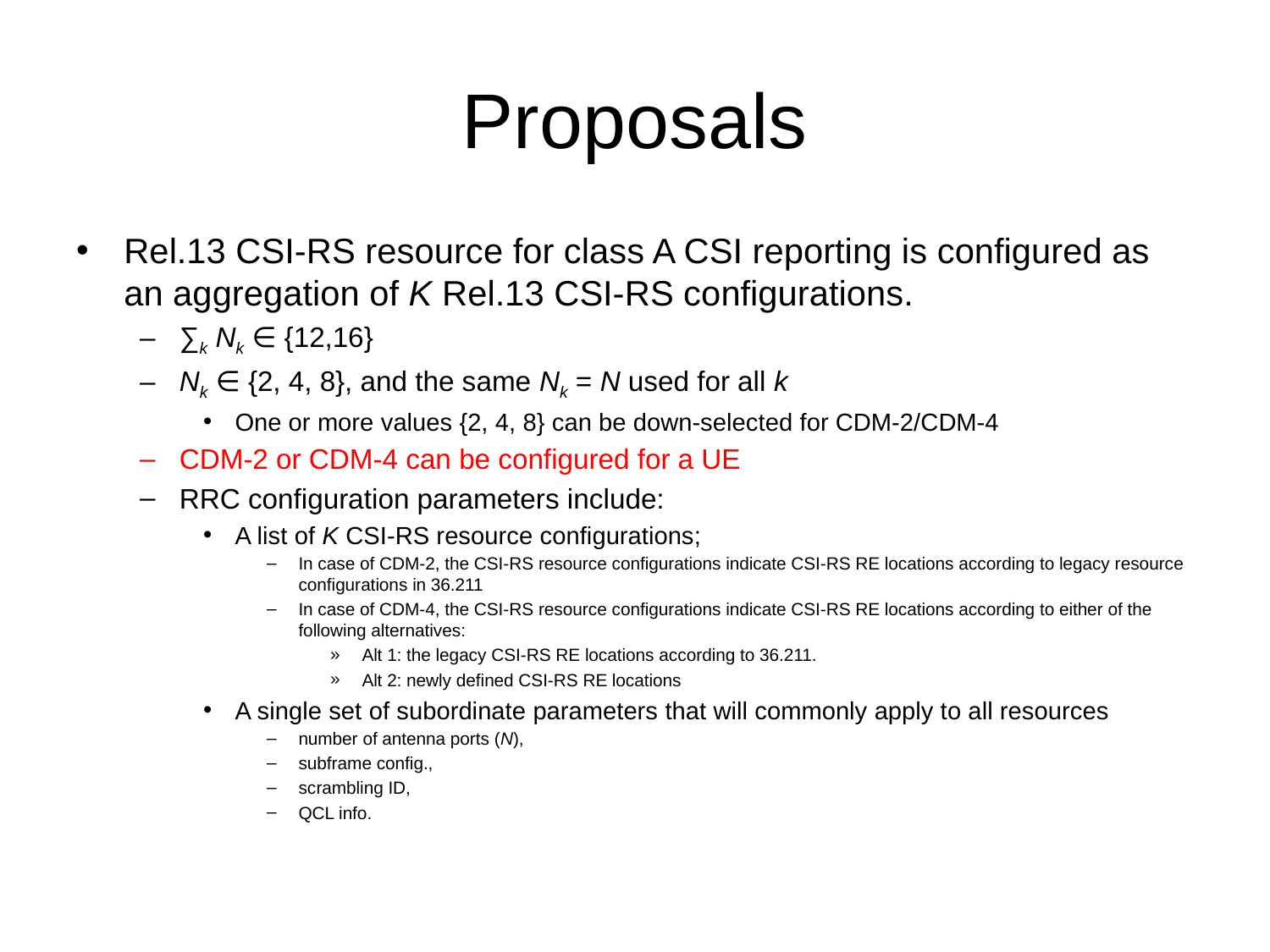

# Proposals
Rel.13 CSI-RS resource for class A CSI reporting is configured as an aggregation of K Rel.13 CSI-RS configurations.
∑k Nk ∈ {12,16}
Nk ∈ {2, 4, 8}, and the same Nk = N used for all k
One or more values {2, 4, 8} can be down-selected for CDM-2/CDM-4
CDM-2 or CDM-4 can be configured for a UE
RRC configuration parameters include:
A list of K CSI-RS resource configurations;
In case of CDM-2, the CSI-RS resource configurations indicate CSI-RS RE locations according to legacy resource configurations in 36.211
In case of CDM-4, the CSI-RS resource configurations indicate CSI-RS RE locations according to either of the following alternatives:
Alt 1: the legacy CSI-RS RE locations according to 36.211.
Alt 2: newly defined CSI-RS RE locations
A single set of subordinate parameters that will commonly apply to all resources
number of antenna ports (N),
subframe config.,
scrambling ID,
QCL info.